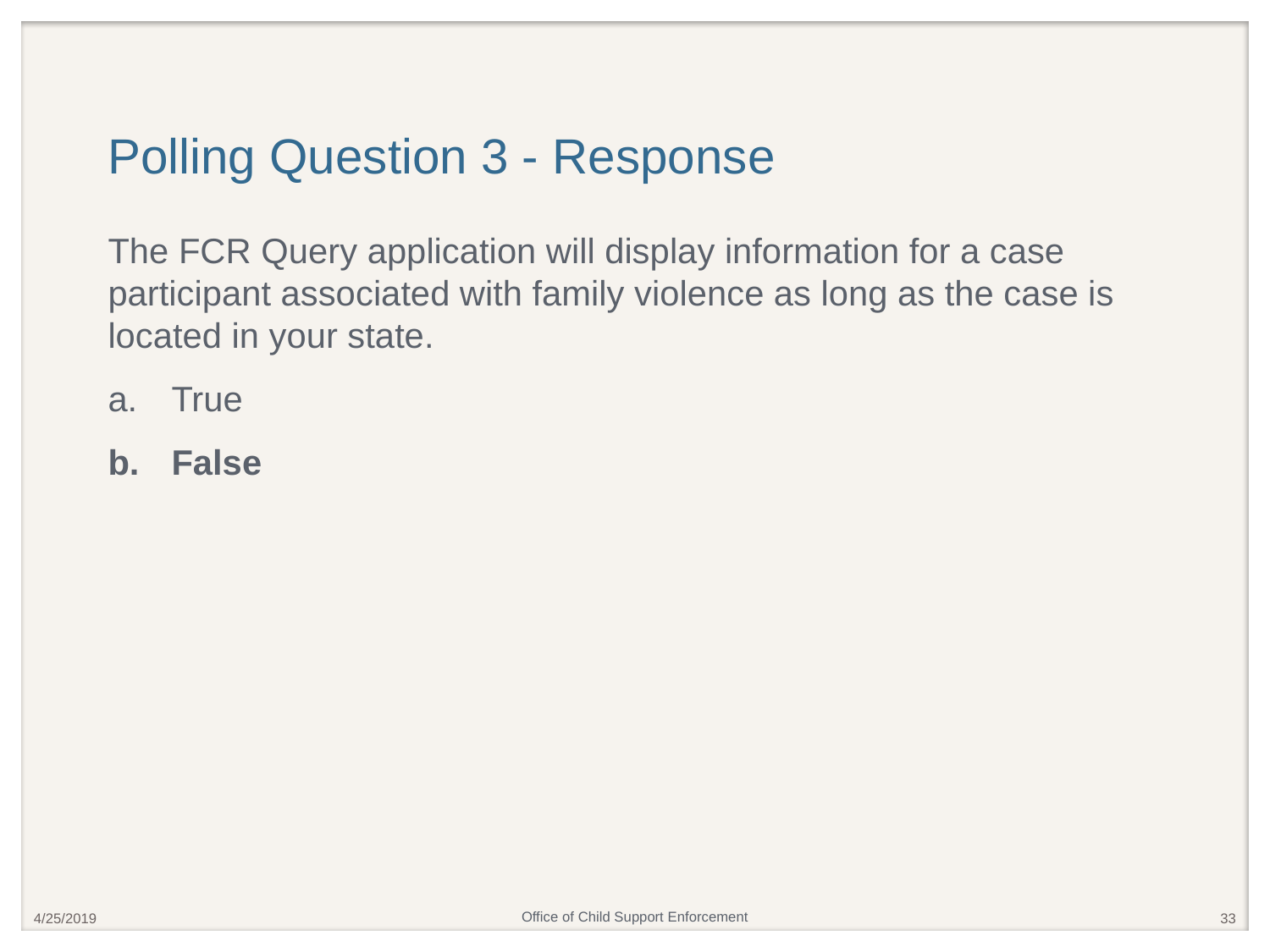

# Polling Question 3 - Response
The FCR Query application will display information for a case participant associated with family violence as long as the case is located in your state.
True
False
4/25/2019
33